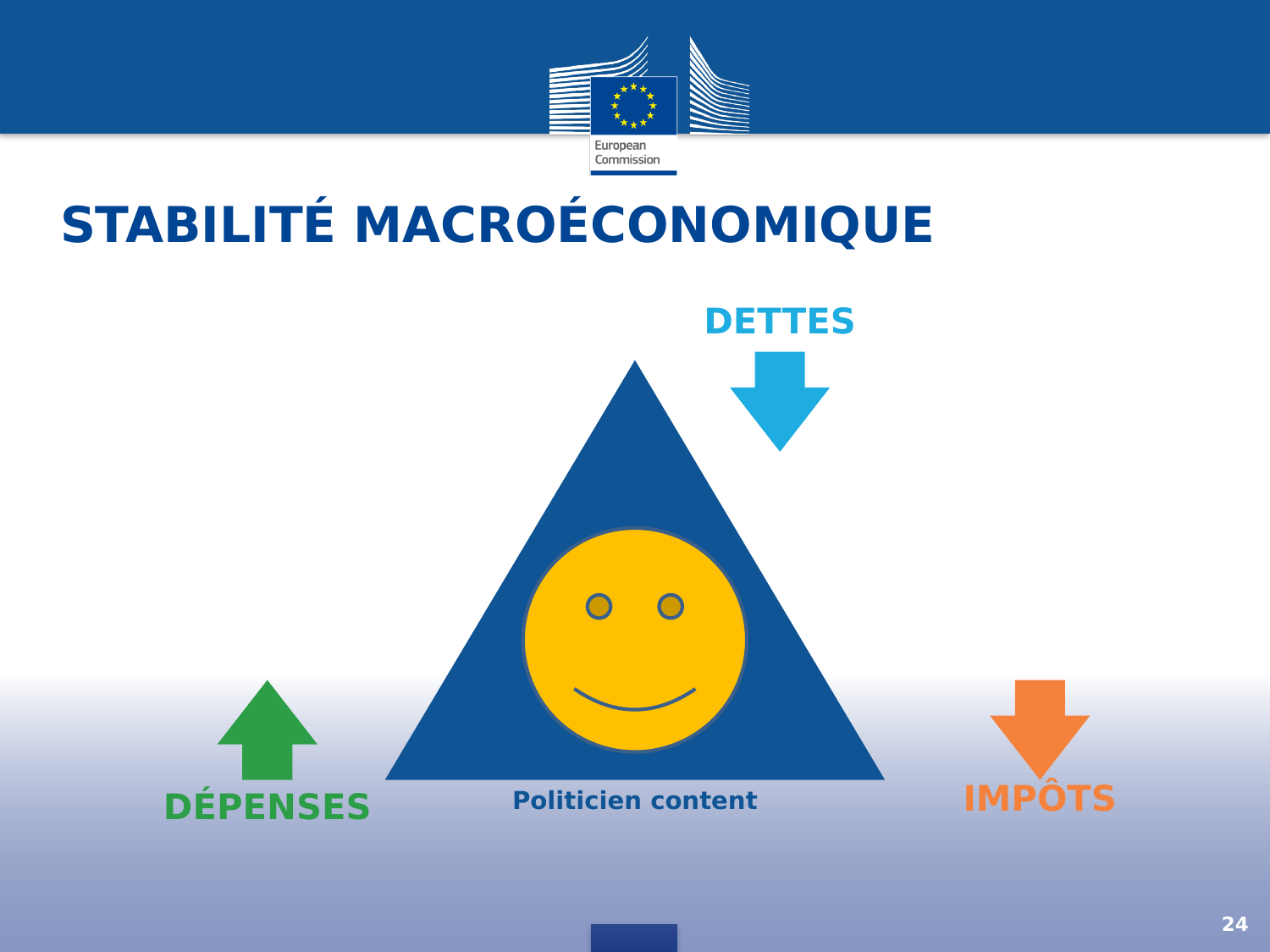

# Stabilité macroéconomique
Dettes

Impôts
Politicien content
Dépenses
24